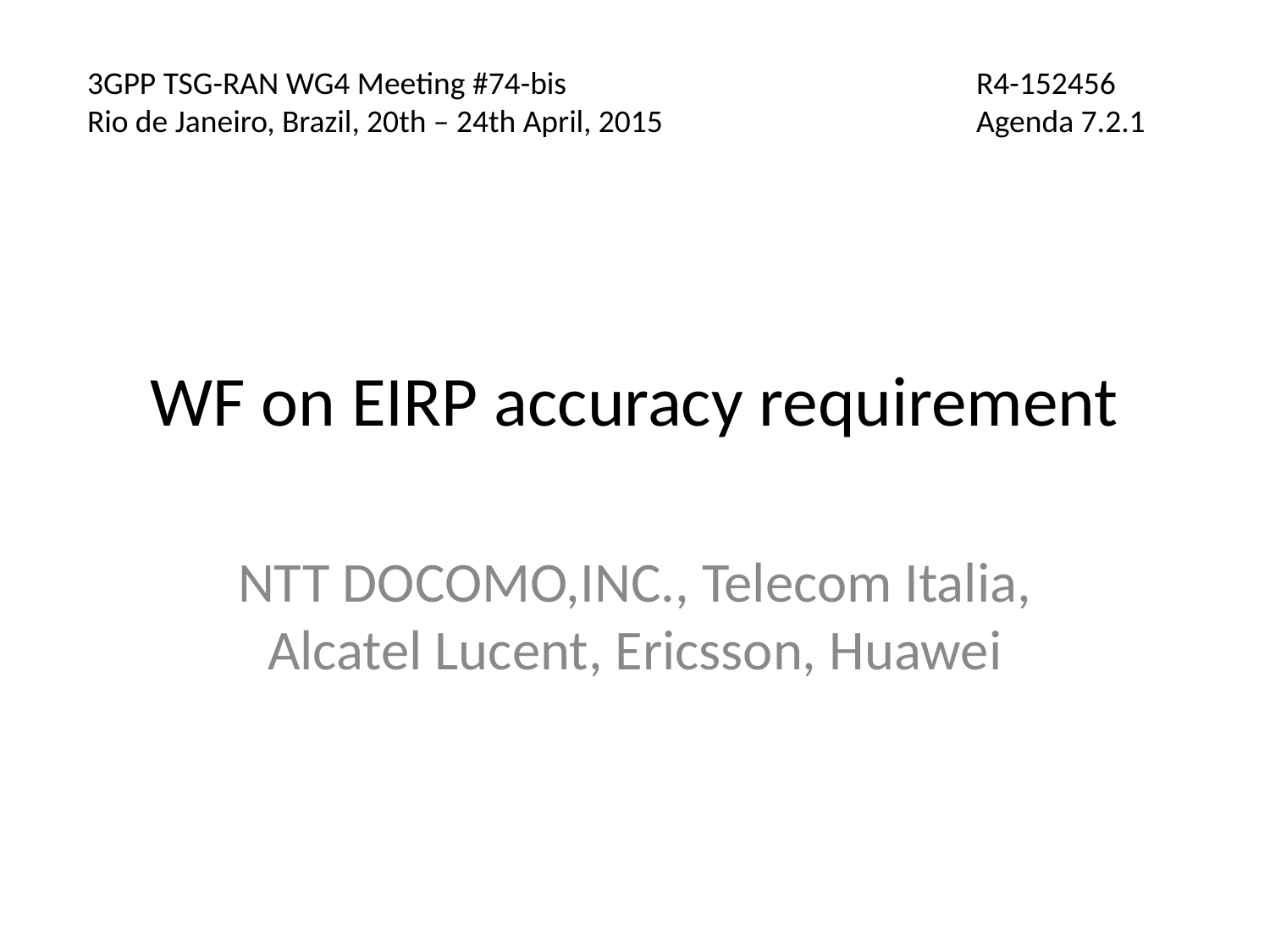

3GPP TSG-RAN WG4 Meeting #74-bis				R4-152456
Rio de Janeiro, Brazil, 20th – 24th April, 2015			Agenda 7.2.1
# WF on EIRP accuracy requirement
NTT DOCOMO,INC., Telecom Italia, Alcatel Lucent, Ericsson, Huawei